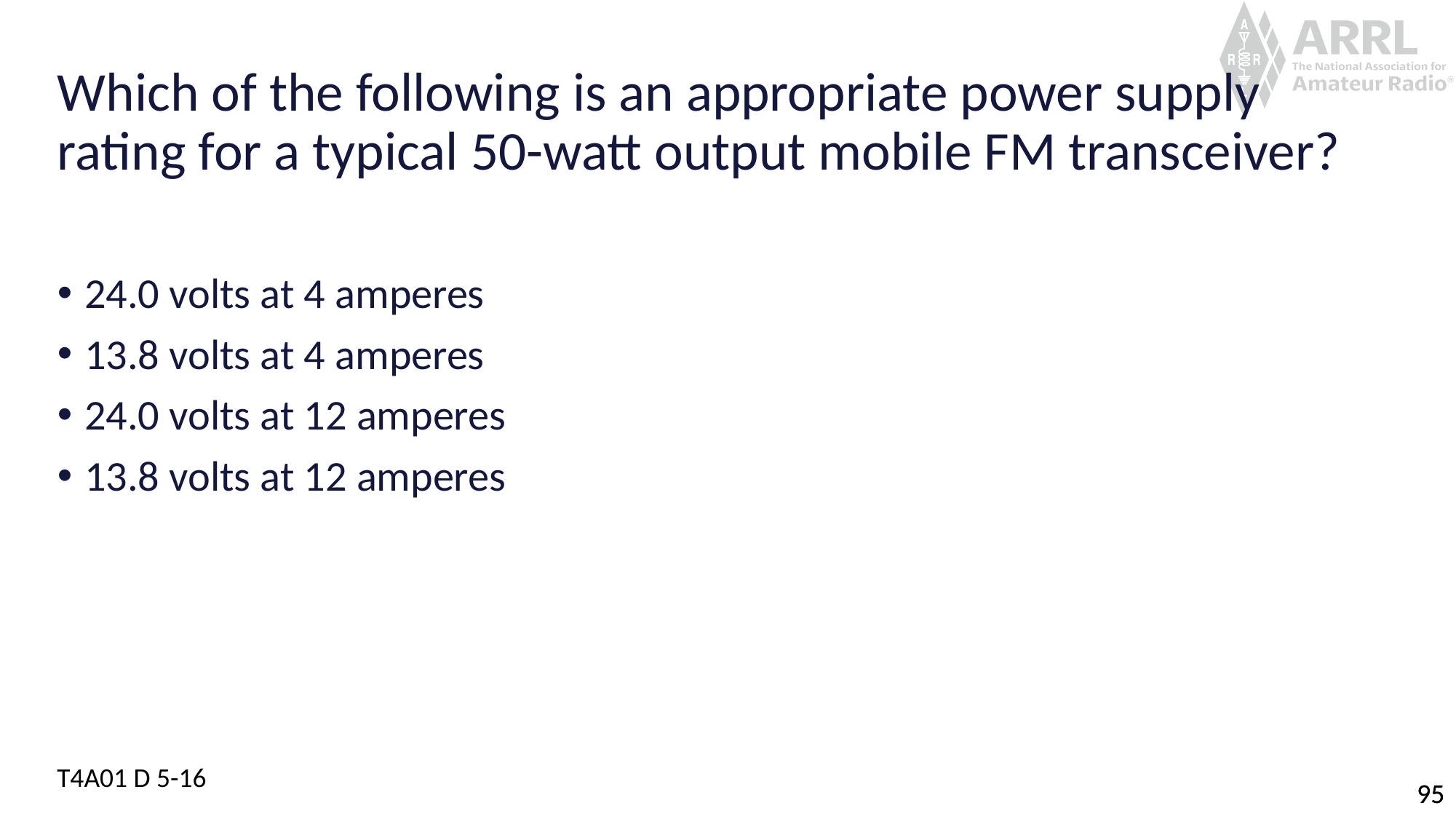

# Which of the following is an appropriate power supply rating for a typical 50-watt output mobile FM transceiver?
24.0 volts at 4 amperes
13.8 volts at 4 amperes
24.0 volts at 12 amperes
13.8 volts at 12 amperes
T4A01 D 5-16